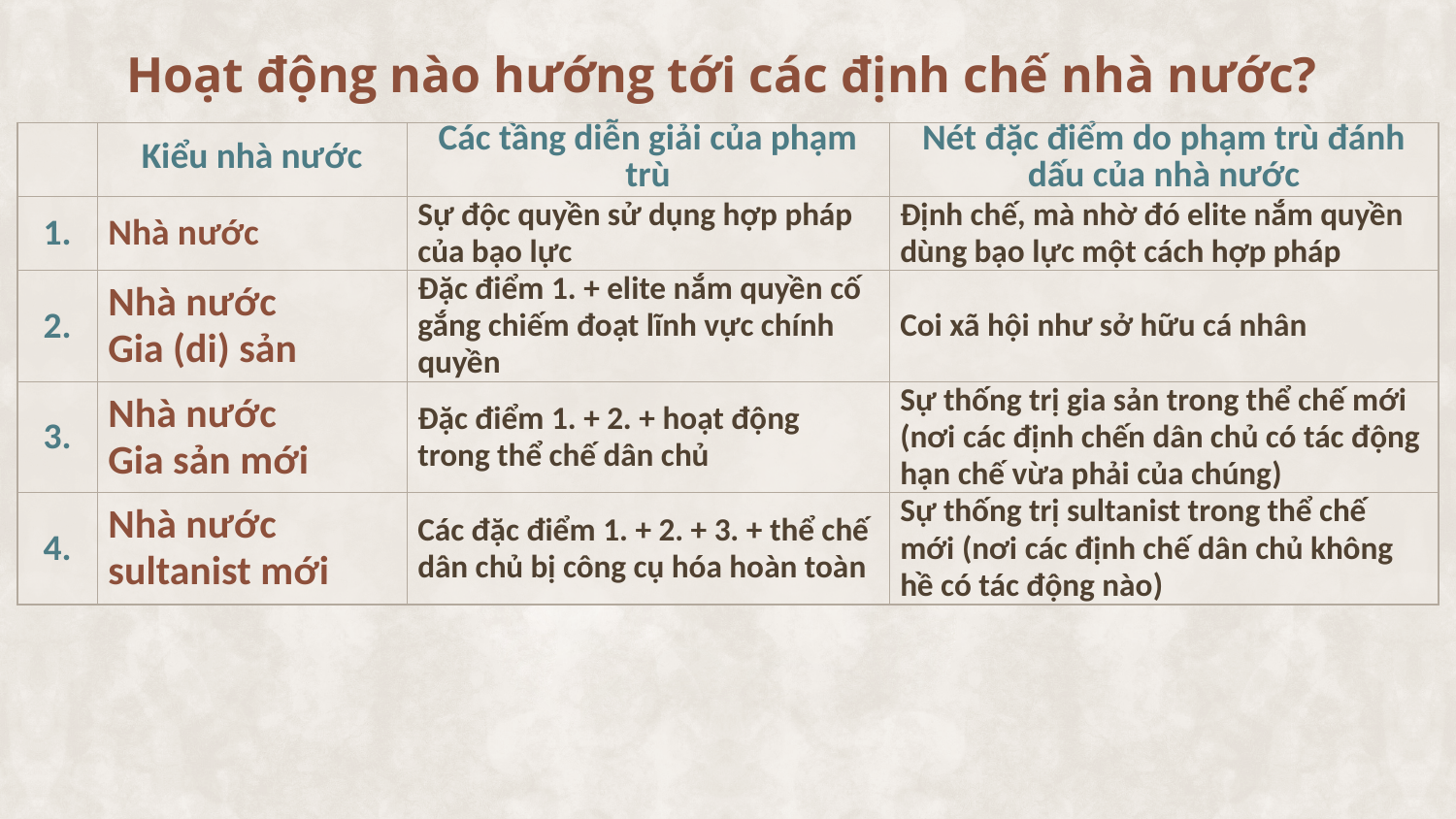

# Hoạt động nào hướng tới các định chế nhà nước?
|  | Kiểu nhà nước | Các tầng diễn giải của phạm trù | Nét đặc điểm do phạm trù đánh dấu của nhà nước |
| --- | --- | --- | --- |
| 1. | Nhà nước | Sự độc quyền sử dụng hợp pháp của bạo lực | Định chế, mà nhờ đó elite nắm quyền dùng bạo lực một cách hợp pháp |
| 2. | Nhà nước Gia (di) sản | Đặc điểm 1. + elite nắm quyền cố gắng chiếm đoạt lĩnh vực chính quyền | Coi xã hội như sở hữu cá nhân |
| 3. | Nhà nước Gia sản mới | Đặc điểm 1. + 2. + hoạt động trong thể chế dân chủ | Sự thống trị gia sản trong thể chế mới (nơi các định chến dân chủ có tác động hạn chế vừa phải của chúng) |
| 4. | Nhà nước sultanist mới | Các đặc điểm 1. + 2. + 3. + thể chế dân chủ bị công cụ hóa hoàn toàn | Sự thống trị sultanist trong thể chế mới (nơi các định chế dân chủ không hề có tác động nào) |